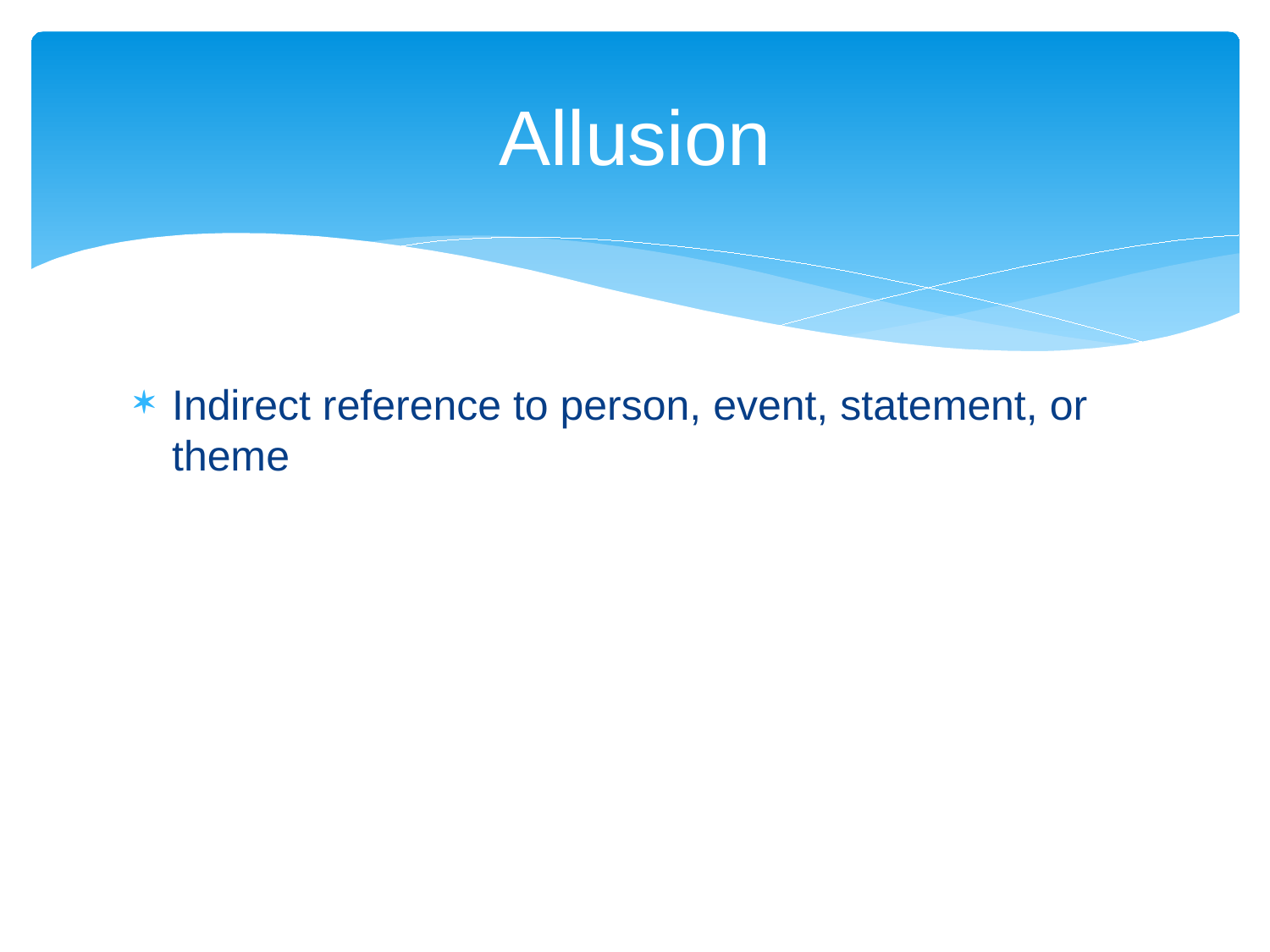

# Allusion
Indirect reference to person, event, statement, or theme